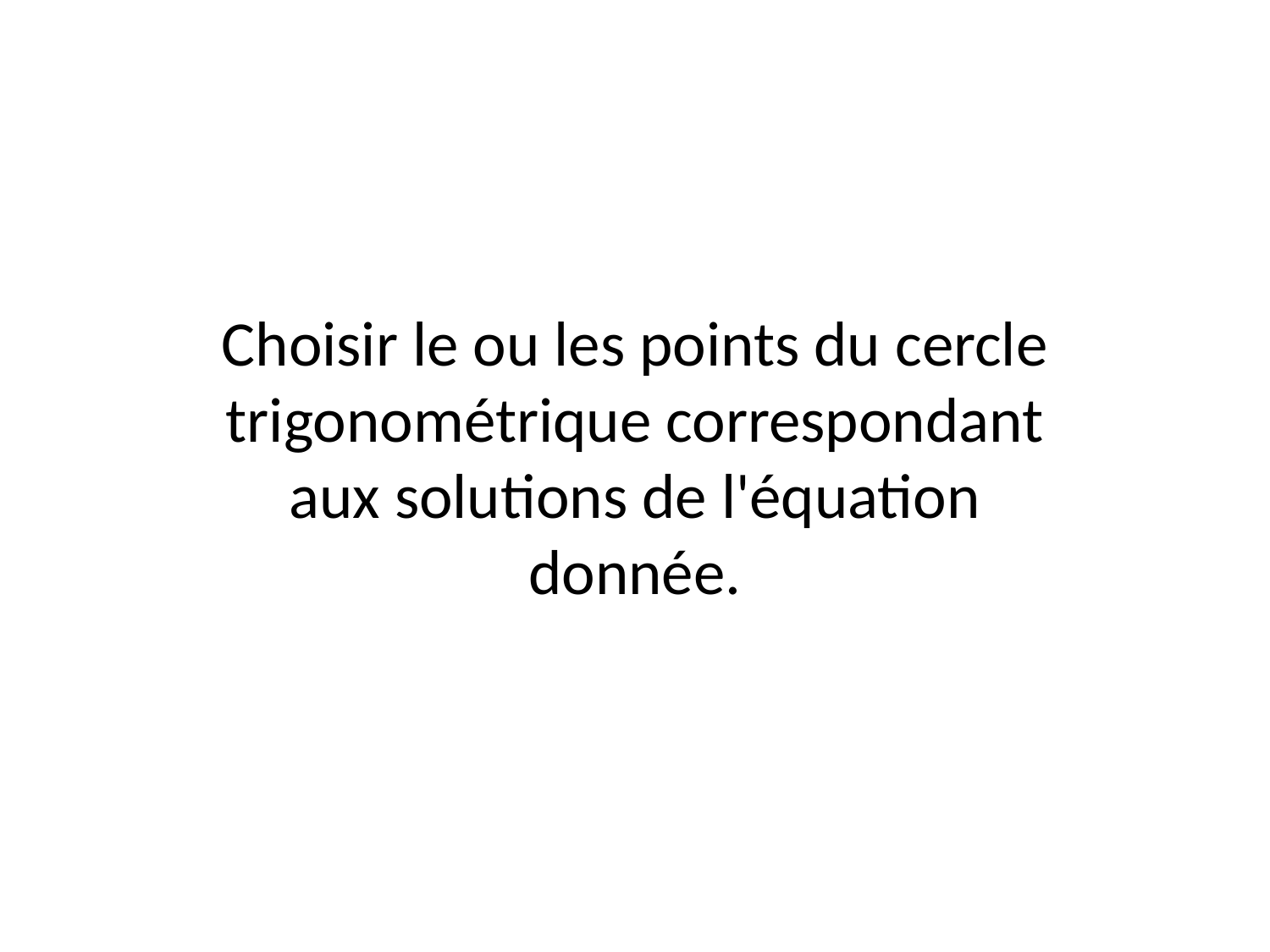

Choisir le ou les points du cercle trigonométrique correspondant aux solutions de l'équation donnée.